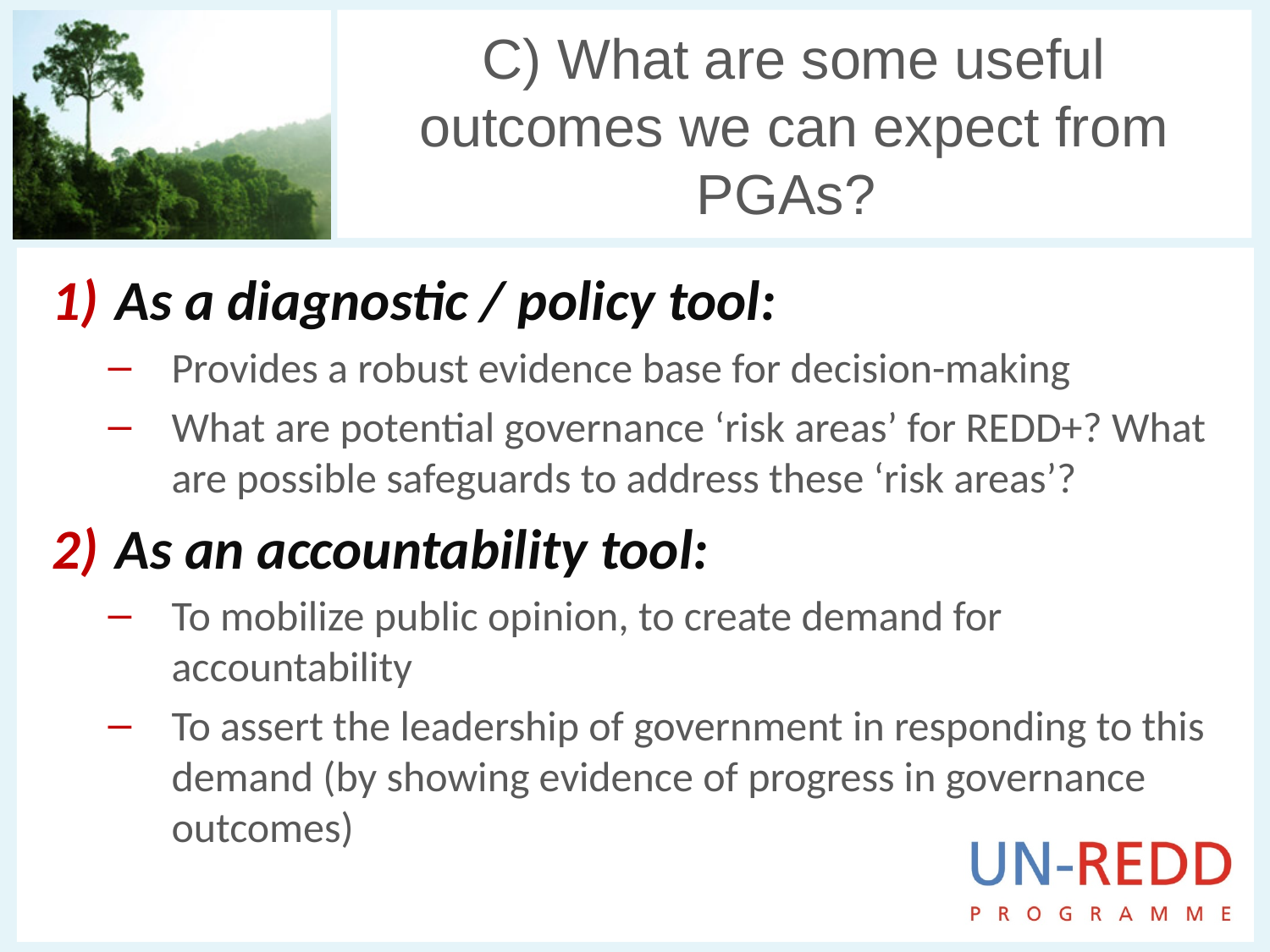

# C) What are some useful outcomes we can expect from PGAs?
As a diagnostic / policy tool:
Provides a robust evidence base for decision-making
What are potential governance ‘risk areas’ for REDD+? What are possible safeguards to address these ‘risk areas’?
As an accountability tool:
To mobilize public opinion, to create demand for accountability
To assert the leadership of government in responding to this demand (by showing evidence of progress in governance outcomes)